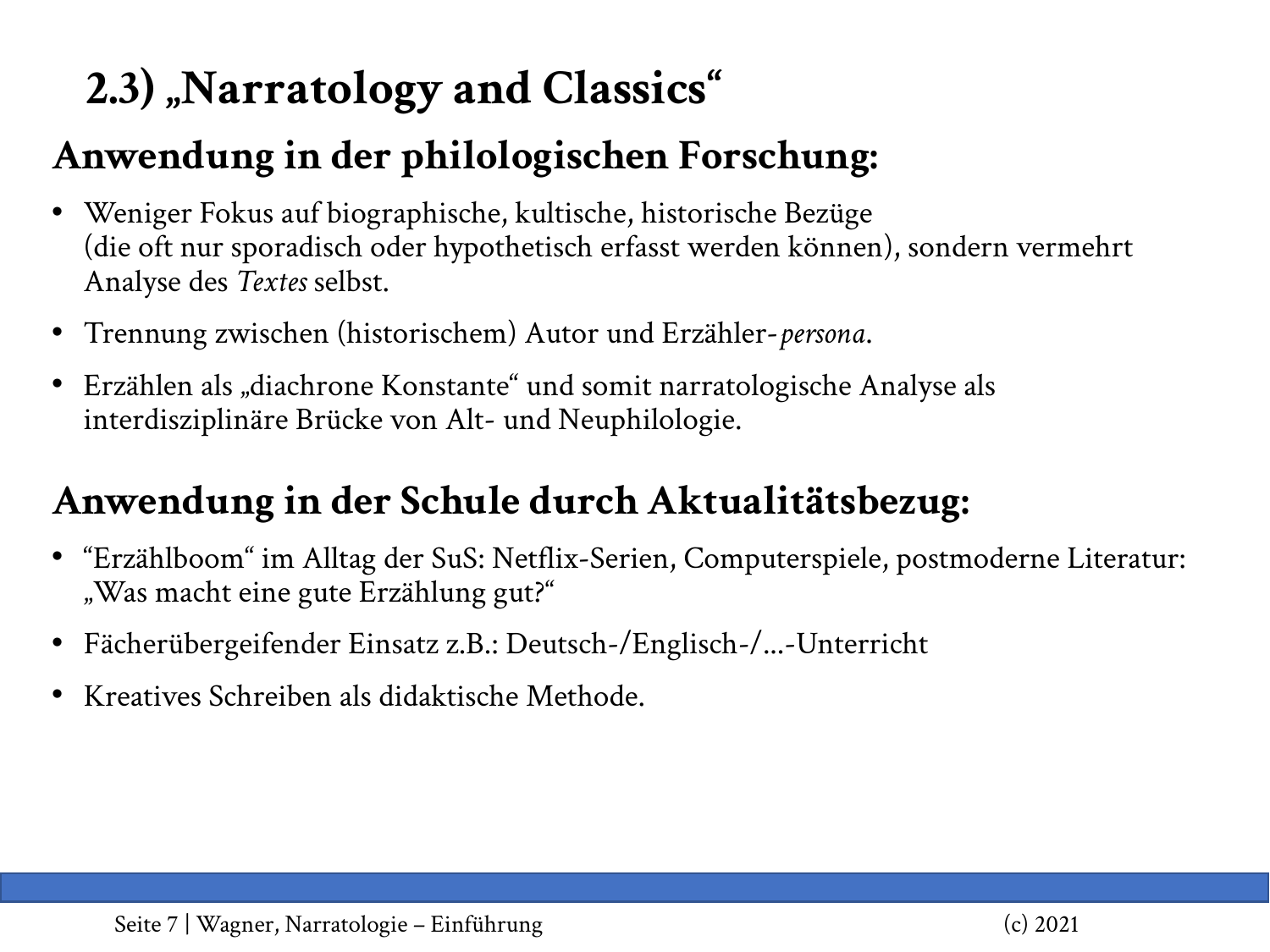

# 2.3) „Narratology and Classics“
Anwendung in der philologischen Forschung:
Weniger Fokus auf biographische, kultische, historische Bezüge
(die oft nur sporadisch oder hypothetisch erfasst werden können), sondern vermehrt Analyse des Textes selbst.
Trennung zwischen (historischem) Autor und Erzähler-persona.
Erzählen als „diachrone Konstante“ und somit narratologische Analyse als interdisziplinäre Brücke von Alt- und Neuphilologie.

Anwendung in der Schule durch Aktualitätsbezug:
“Erzählboom“ im Alltag der SuS: Netflix-Serien, Computerspiele, postmoderne Literatur: „Was macht eine gute Erzählung gut?“
Fächerübergeifender Einsatz z.B.: Deutsch-/Englisch-/...-Unterricht
Kreatives Schreiben als didaktische Methode.

Seite 7 | Wagner, Narratologie – Einführung 		            		(c) 2021